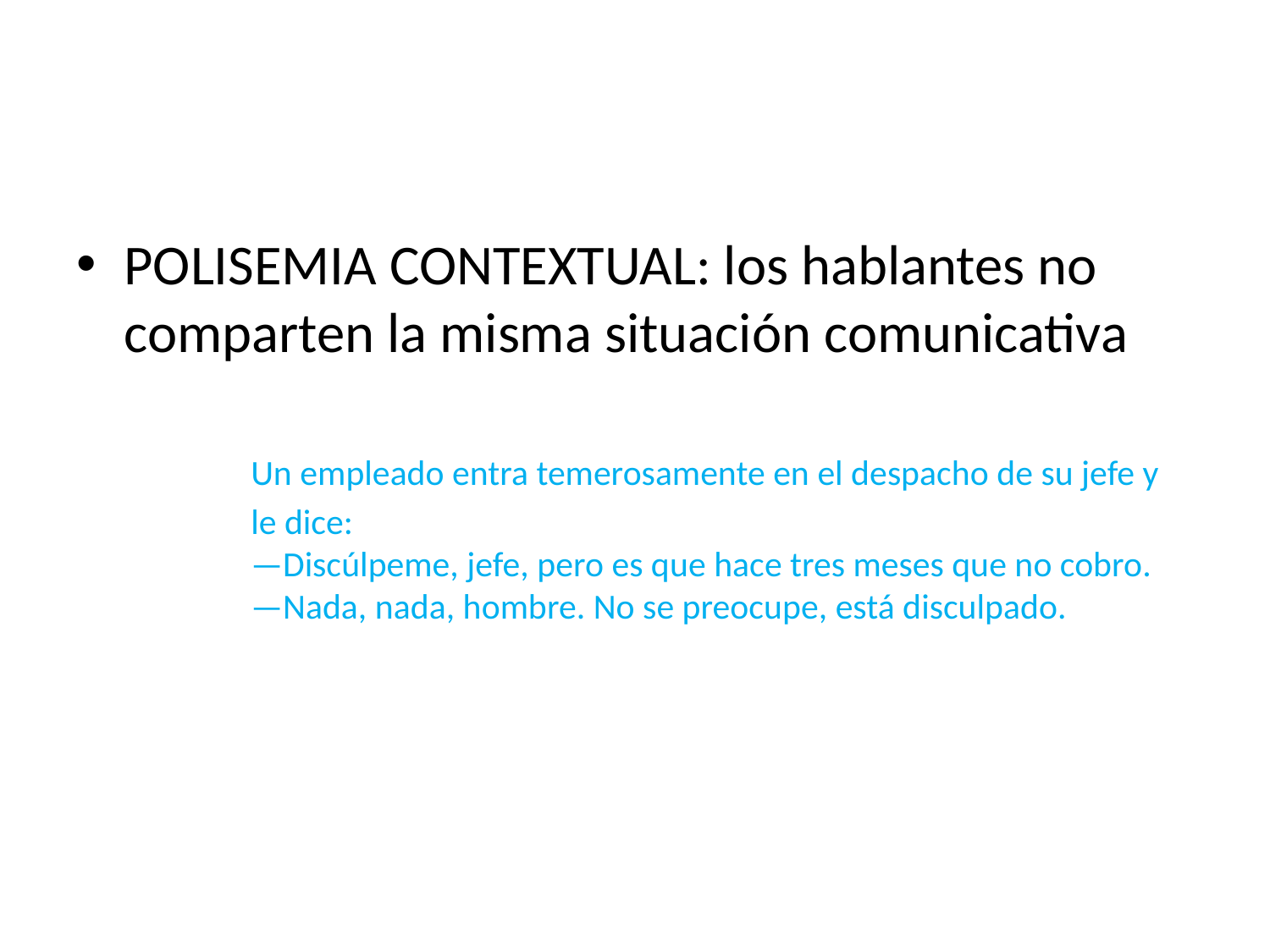

#
POLISEMIA CONTEXTUAL: los hablantes no comparten la misma situación comunicativa

		Un empleado entra temerosamente en el despacho de su jefe y
		le dice:
	—Discúlpeme, jefe, pero es que hace tres meses que no cobro.
	—Nada, nada, hombre. No se preocupe, está disculpado.